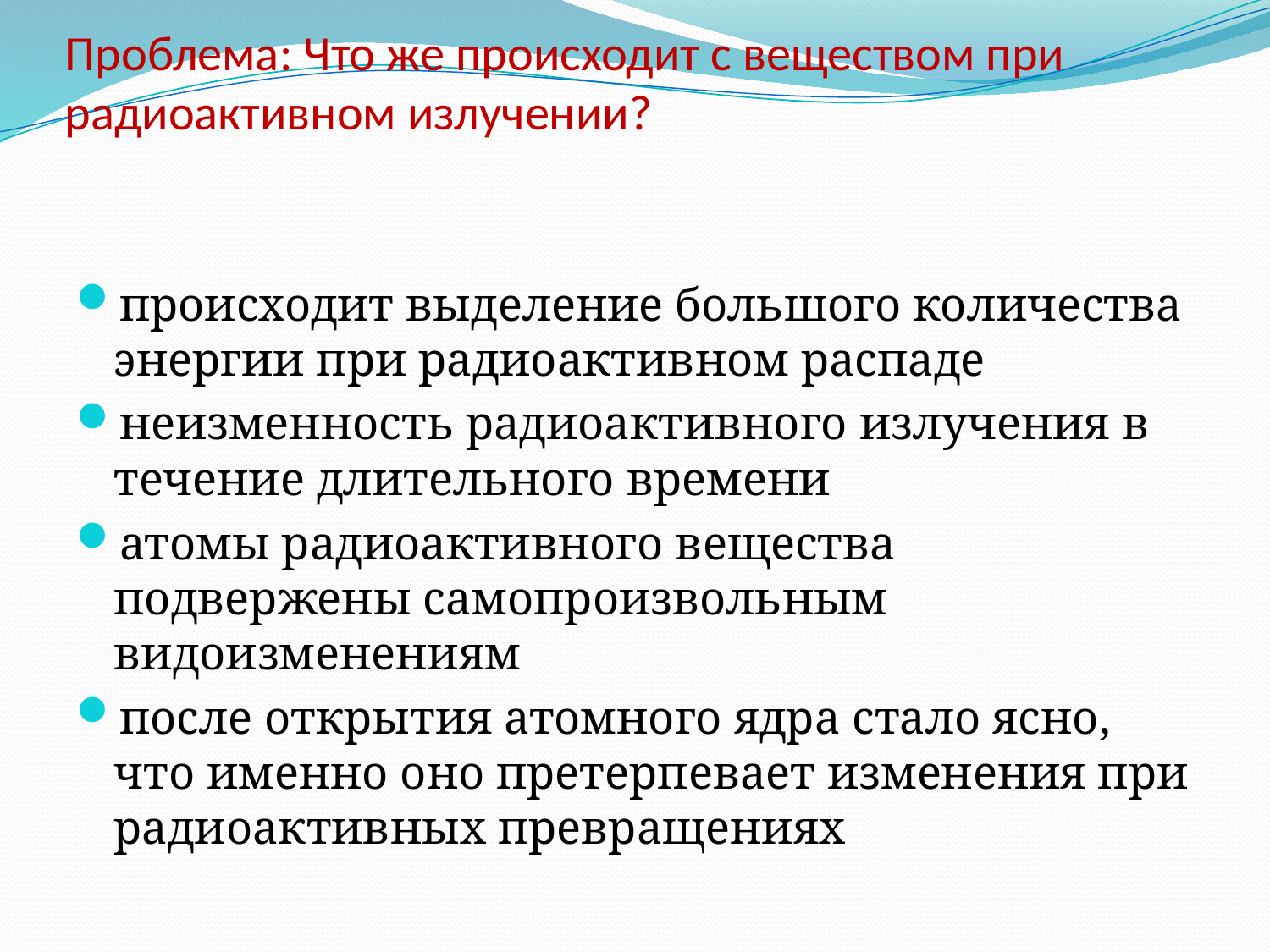

# Проблема: Что же происходит с веществом при радиоактивном излучении?
происходит выделение большого количества энергии при радиоактивном распаде
неизменность радиоактивного излучения в течение длительного времени
атомы радиоактивного вещества подвержены самопроизвольным видоизменениям
после открытия атомного ядра стало ясно, что именно оно претерпевает изменения при радиоактивных превращениях